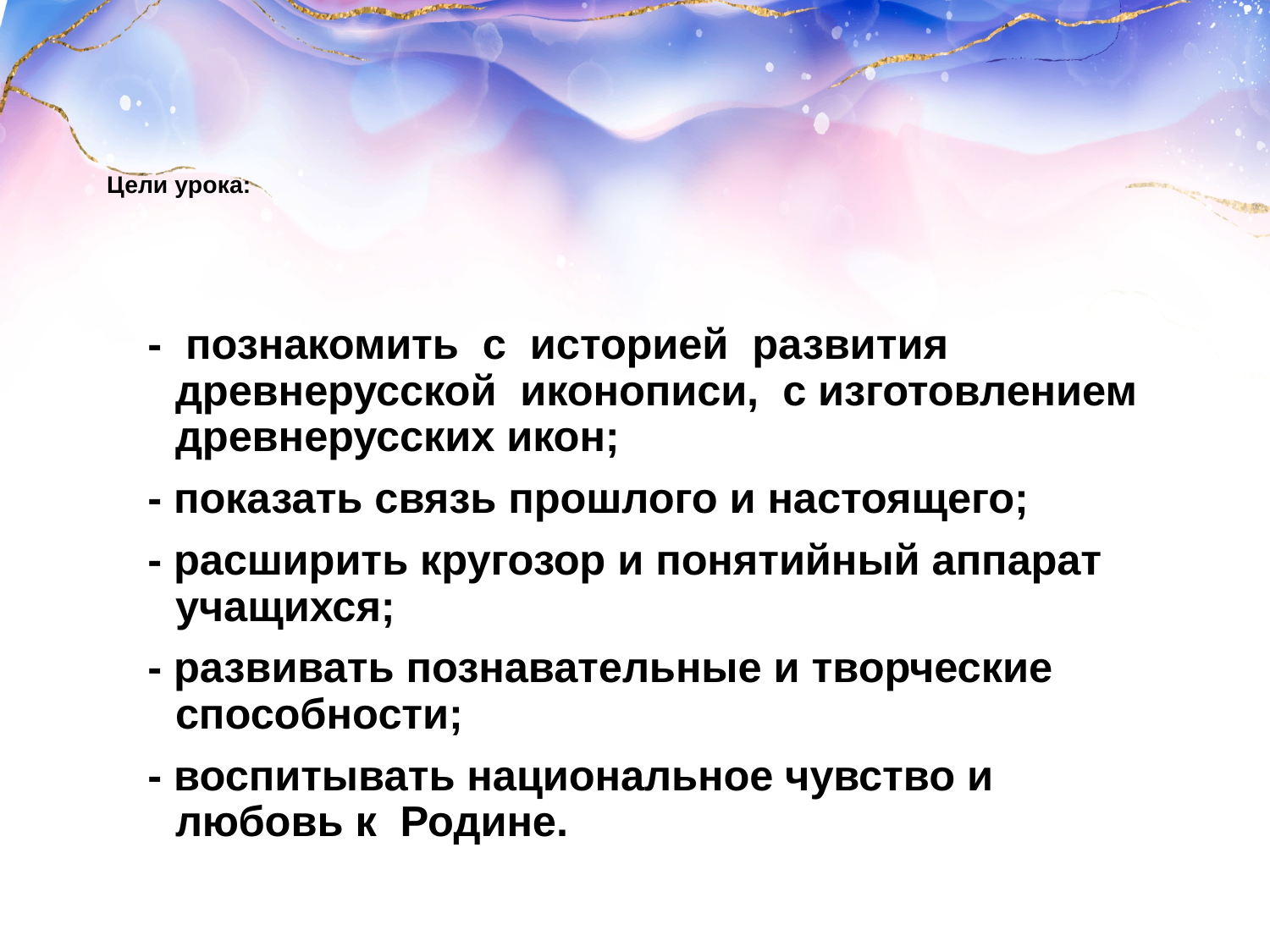

# Цели урока:
-  познакомить  с  историей  развития  древнерусской  иконописи,  с изготовлением древнерусских икон;
- показать связь прошлого и настоящего;
- расширить кругозор и понятийный аппарат учащихся;
- развивать познавательные и творческие  способности;
- воспитывать национальное чувство и любовь к  Родине.